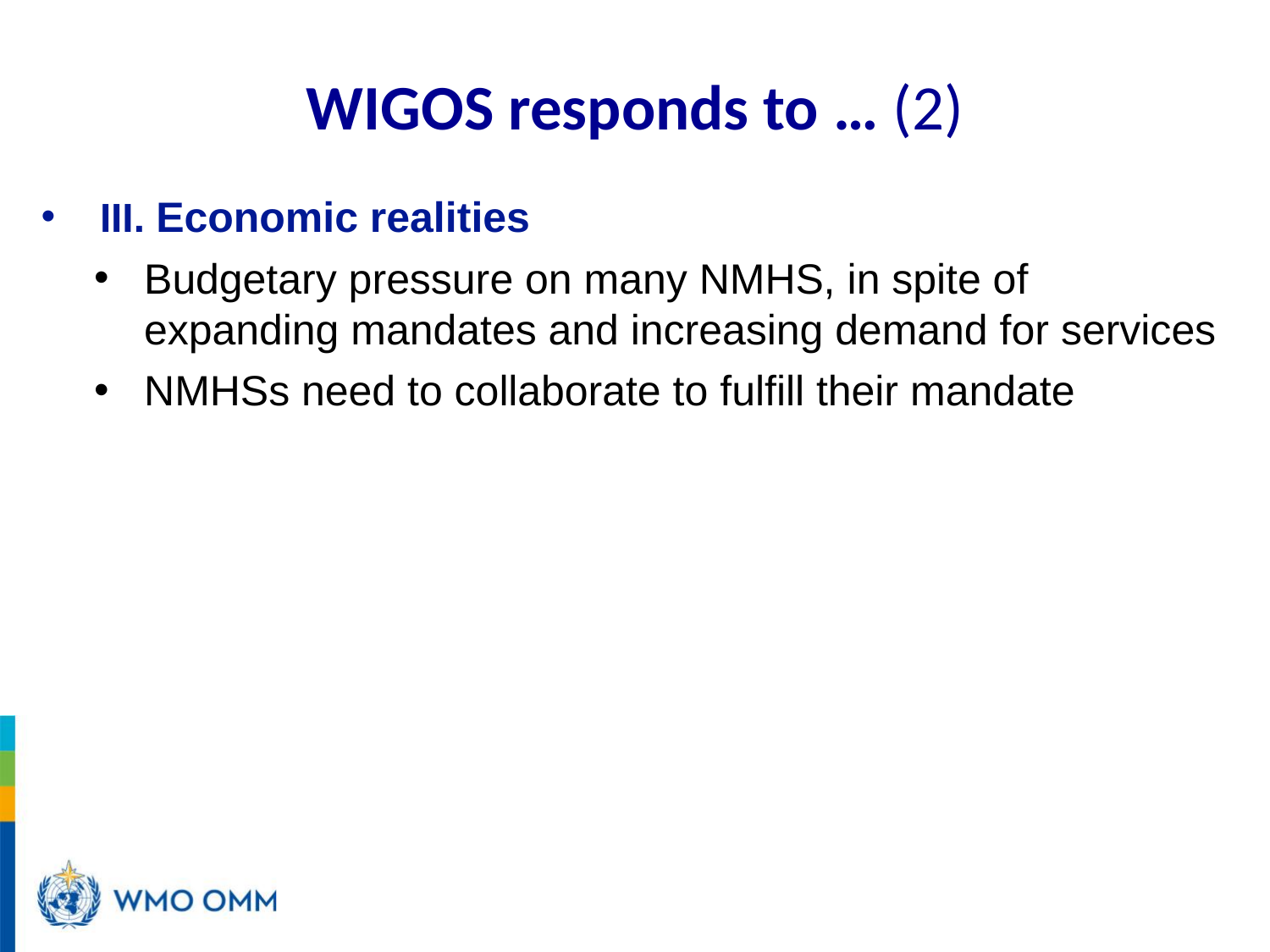

# WIGOS responds to … (2)
III. Economic realities
Budgetary pressure on many NMHS, in spite of expanding mandates and increasing demand for services
NMHSs need to collaborate to fulfill their mandate